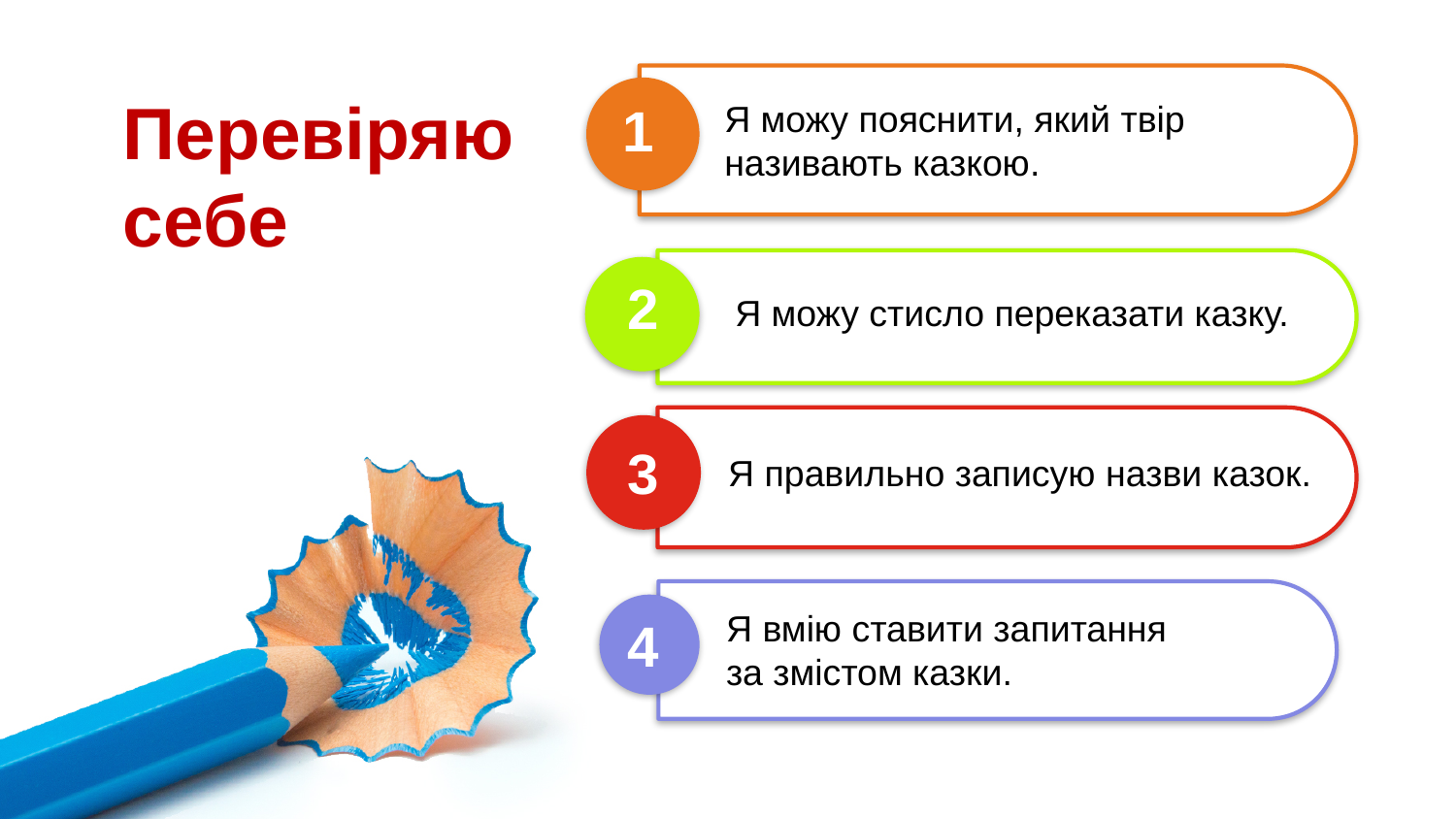

Перевіряю себе

1
Я можу пояснити, який твір
називають казкою.

2
Я можу стисло переказати казку.

3
Я правильно записую назви казок.

Я вмію ставити запитання
за змістом казки.
4